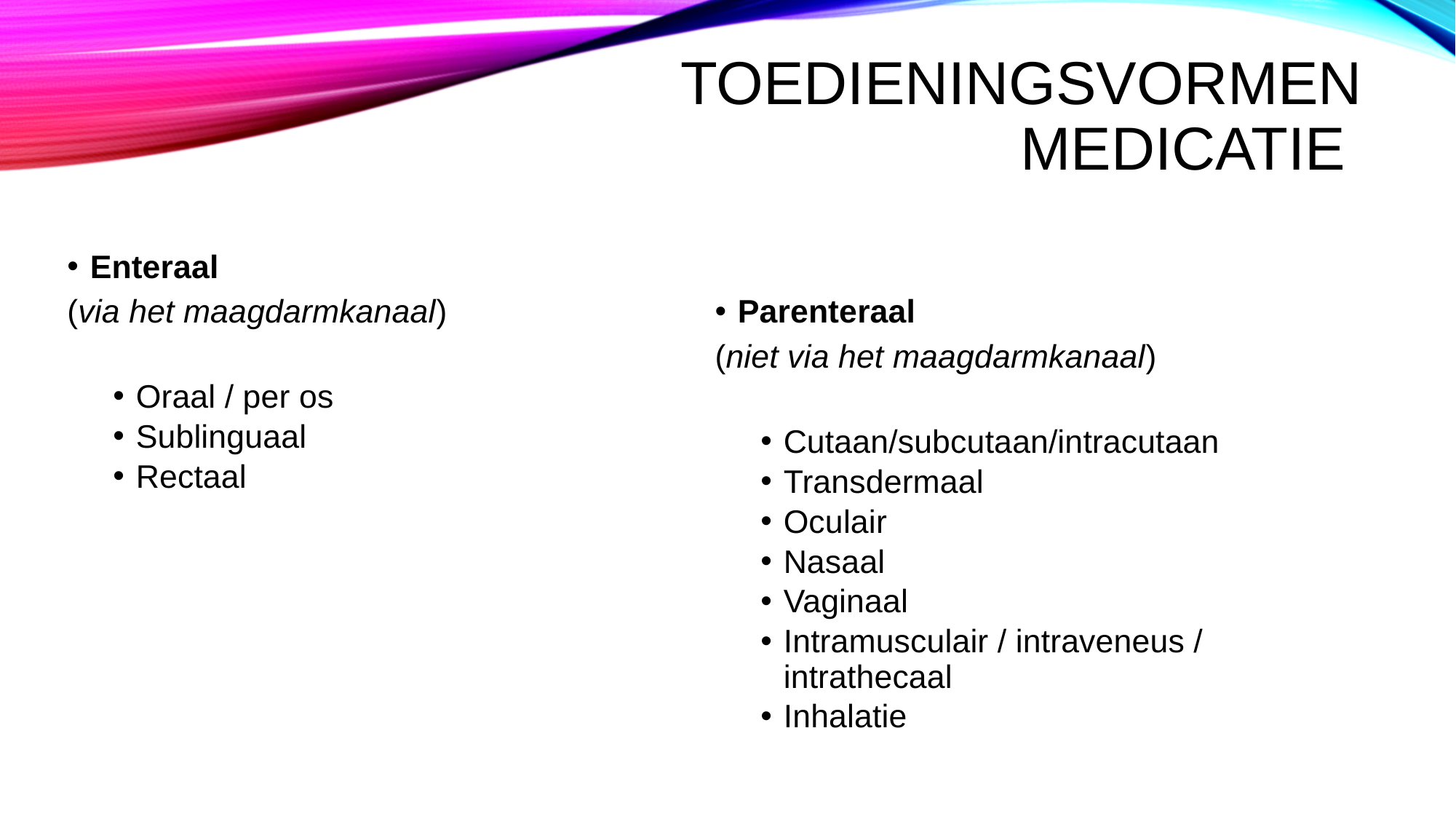

# Toedieningsvormen medicatie
Enteraal
(via het maagdarmkanaal)

Oraal / per os
Sublinguaal
Rectaal

Parenteraal
(niet via het maagdarmkanaal)

Cutaan/subcutaan/intracutaan
Transdermaal
Oculair
Nasaal
Vaginaal
Intramusculair / intraveneus / intrathecaal
Inhalatie